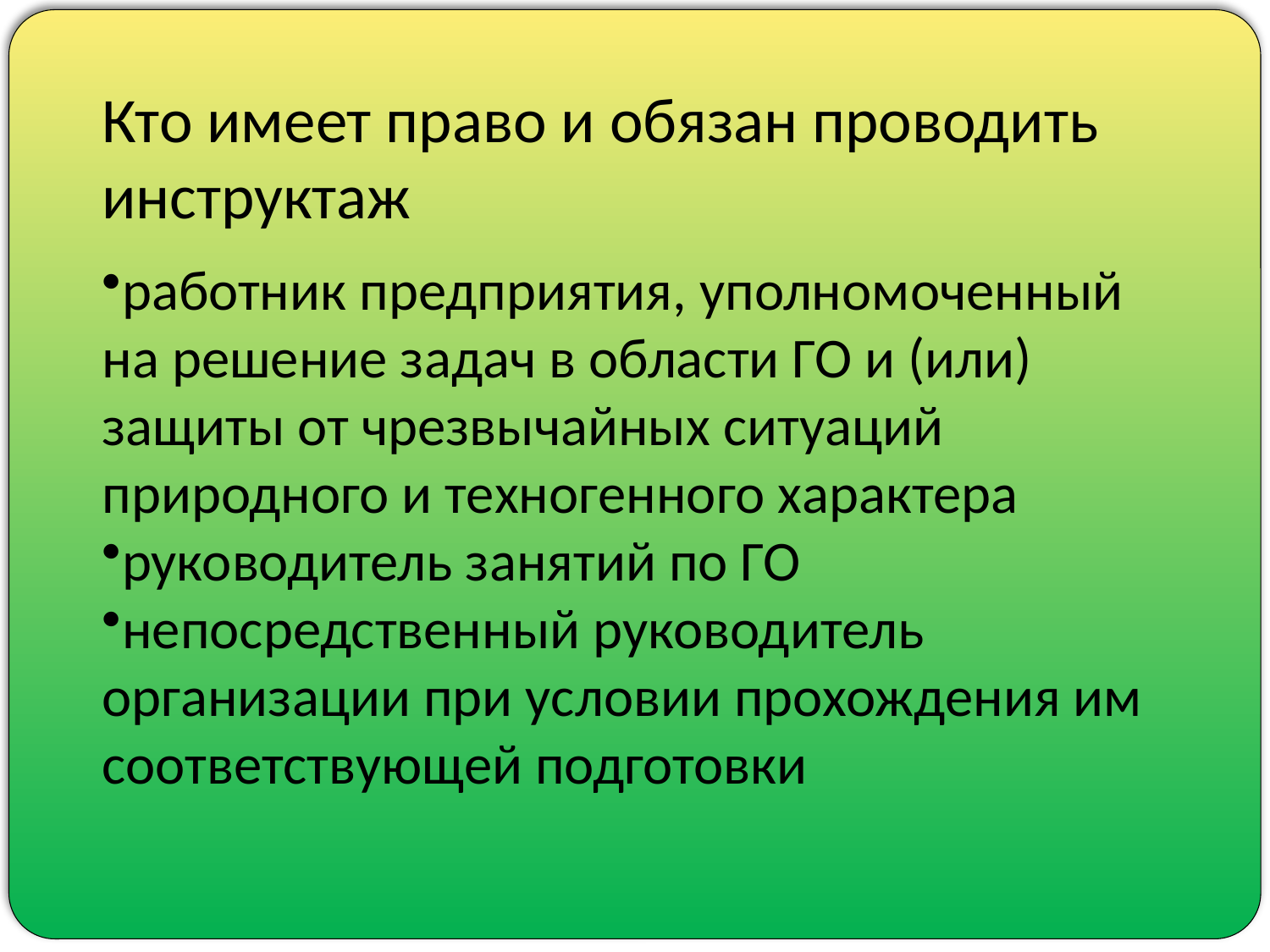

Кто имеет право и обязан проводить инструктаж

работник предприятия, уполномоченный на решение задач в области ГО и (или) защиты от чрезвычайных ситуаций природного и техногенного характера
руководитель занятий по ГО
непосредственный руководитель организации при условии прохождения им соответствующей подготовки